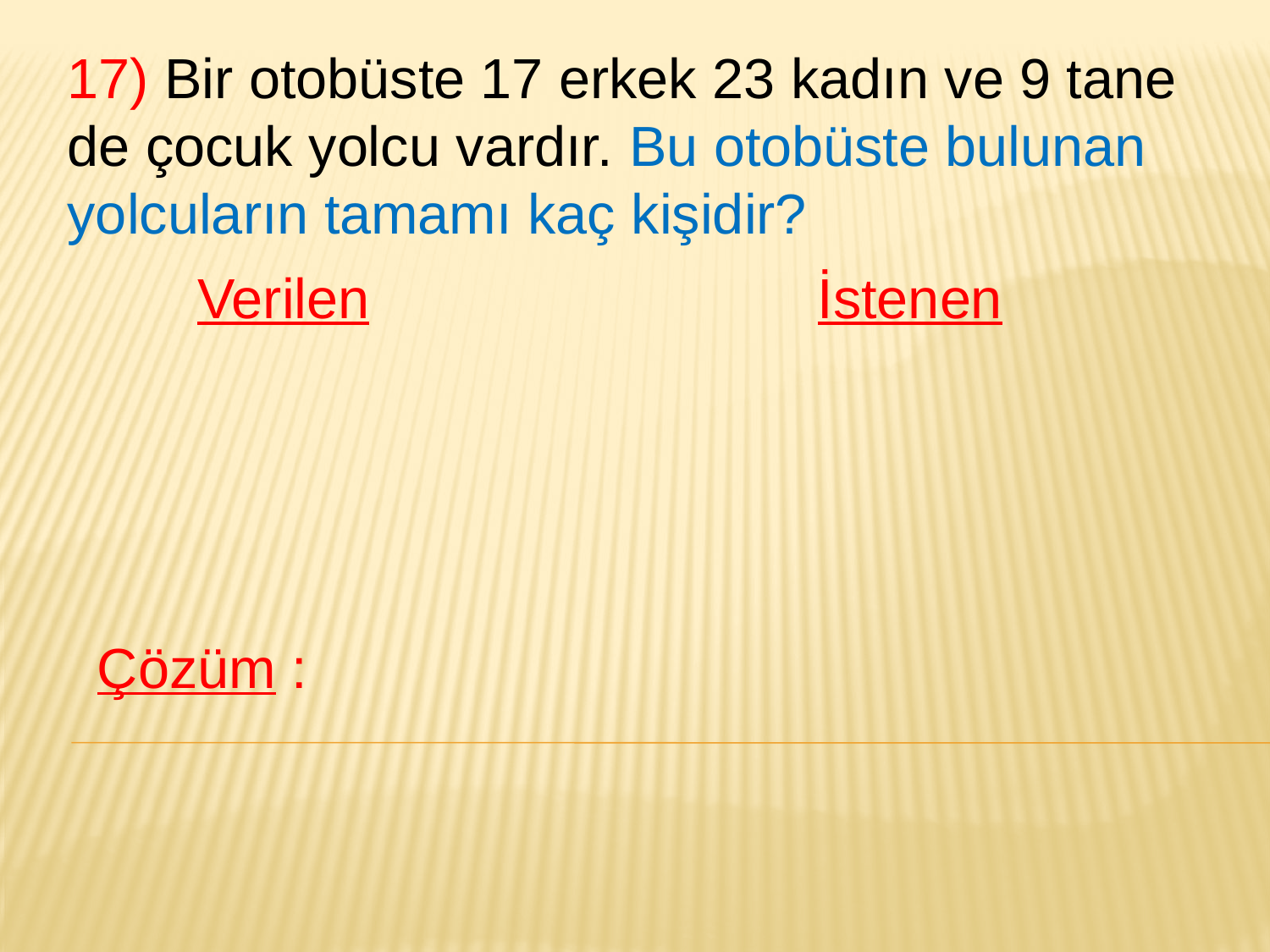

17) Bir otobüste 17 erkek 23 kadın ve 9 tane de çocuk yolcu vardır. Bu otobüste bulunan yolcuların tamamı kaç kişidir?

Verilen
İstenen
Çözüm :